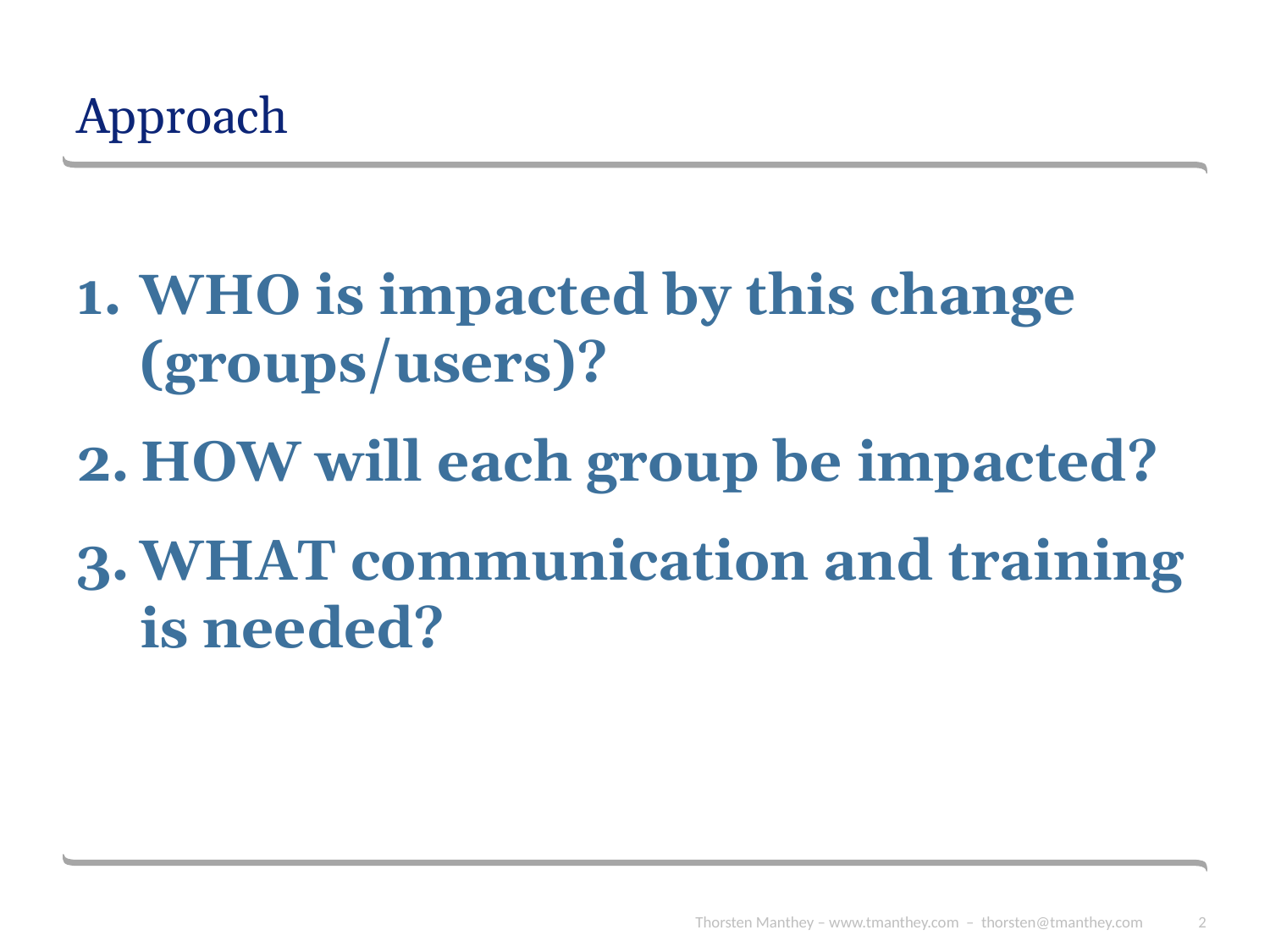

# Approach
WHO is impacted by this change (groups/users)?
HOW will each group be impacted?
WHAT communication and training is needed?
Thorsten Manthey – www.tmanthey.com  –  thorsten@tmanthey.com
2